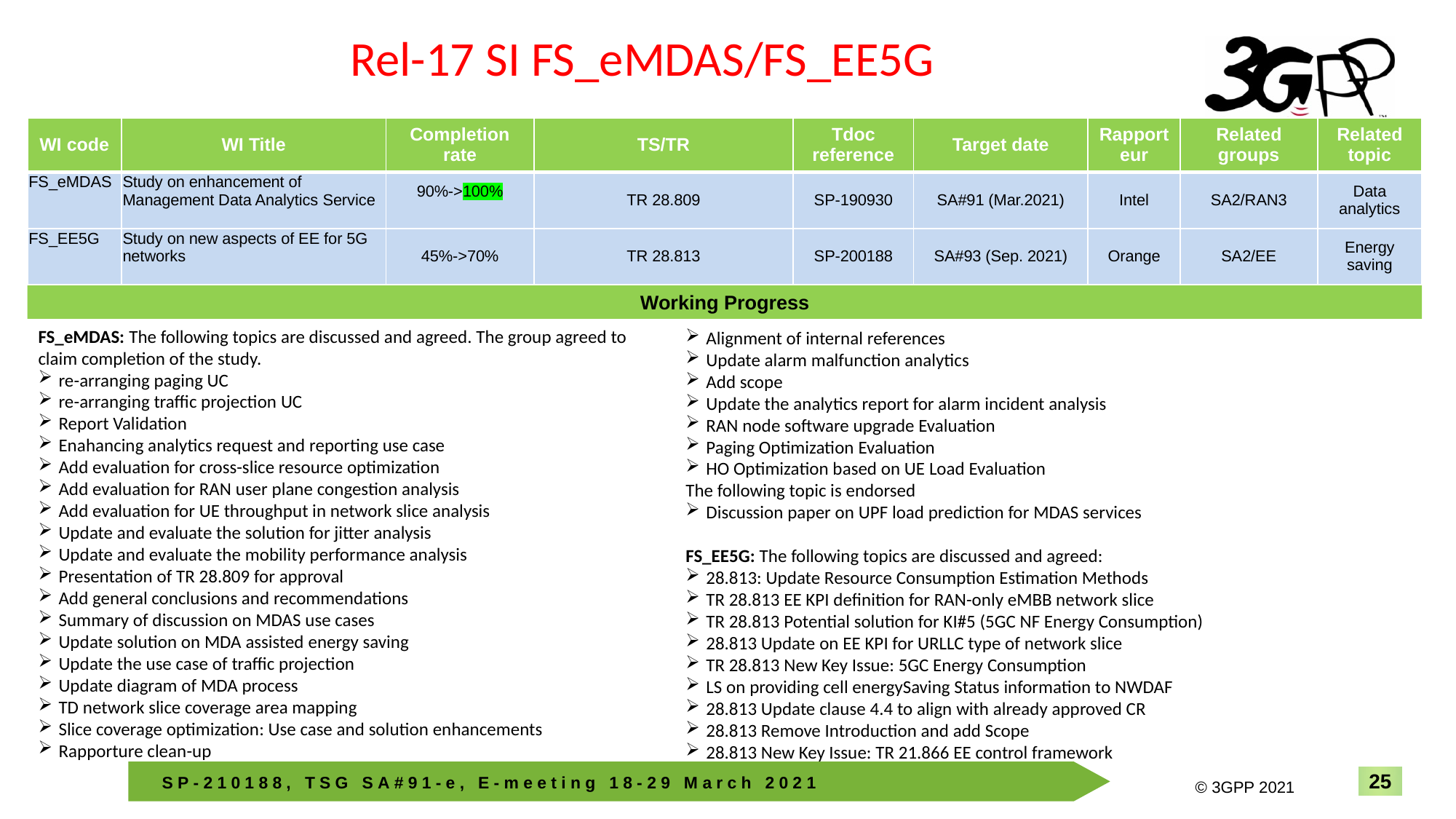

Rel-17 SI FS_eMDAS/FS_EE5G

| WI code | WI Title | Completion rate | TS/TR | Tdoc reference | Target date | Rapporteur | Related groups | Related topic |
| --- | --- | --- | --- | --- | --- | --- | --- | --- |
| FS\_eMDAS | Study on enhancement of Management Data Analytics Service | 90%->100% | TR 28.809 | SP-190930 | SA#91 (Mar.2021) | Intel | SA2/RAN3 | Data analytics |
| FS\_EE5G | Study on new aspects of EE for 5G networks | 45%->70% | TR 28.813 | SP-200188 | SA#93 (Sep. 2021) | Orange | SA2/EE | Energy saving |
Working Progress
FS_eMDAS: The following topics are discussed and agreed. The group agreed to claim completion of the study.
re-arranging paging UC
re-arranging traffic projection UC
Report Validation
Enahancing analytics request and reporting use case
Add evaluation for cross-slice resource optimization
Add evaluation for RAN user plane congestion analysis
Add evaluation for UE throughput in network slice analysis
Update and evaluate the solution for jitter analysis
Update and evaluate the mobility performance analysis
Presentation of TR 28.809 for approval
Add general conclusions and recommendations
Summary of discussion on MDAS use cases
Update solution on MDA assisted energy saving
Update the use case of traffic projection
Update diagram of MDA process
TD network slice coverage area mapping
Slice coverage optimization: Use case and solution enhancements
Rapporture clean-up
Alignment of internal references
Update alarm malfunction analytics
Add scope
Update the analytics report for alarm incident analysis
RAN node software upgrade Evaluation
Paging Optimization Evaluation
HO Optimization based on UE Load Evaluation
The following topic is endorsed
Discussion paper on UPF load prediction for MDAS services

FS_EE5G: The following topics are discussed and agreed:
28.813: Update Resource Consumption Estimation Methods
TR 28.813 EE KPI definition for RAN-only eMBB network slice
TR 28.813 Potential solution for KI#5 (5GC NF Energy Consumption)
28.813 Update on EE KPI for URLLC type of network slice
TR 28.813 New Key Issue: 5GC Energy Consumption
LS on providing cell energySaving Status information to NWDAF
28.813 Update clause 4.4 to align with already approved CR
28.813 Remove Introduction and add Scope
28.813 New Key Issue: TR 21.866 EE control framework